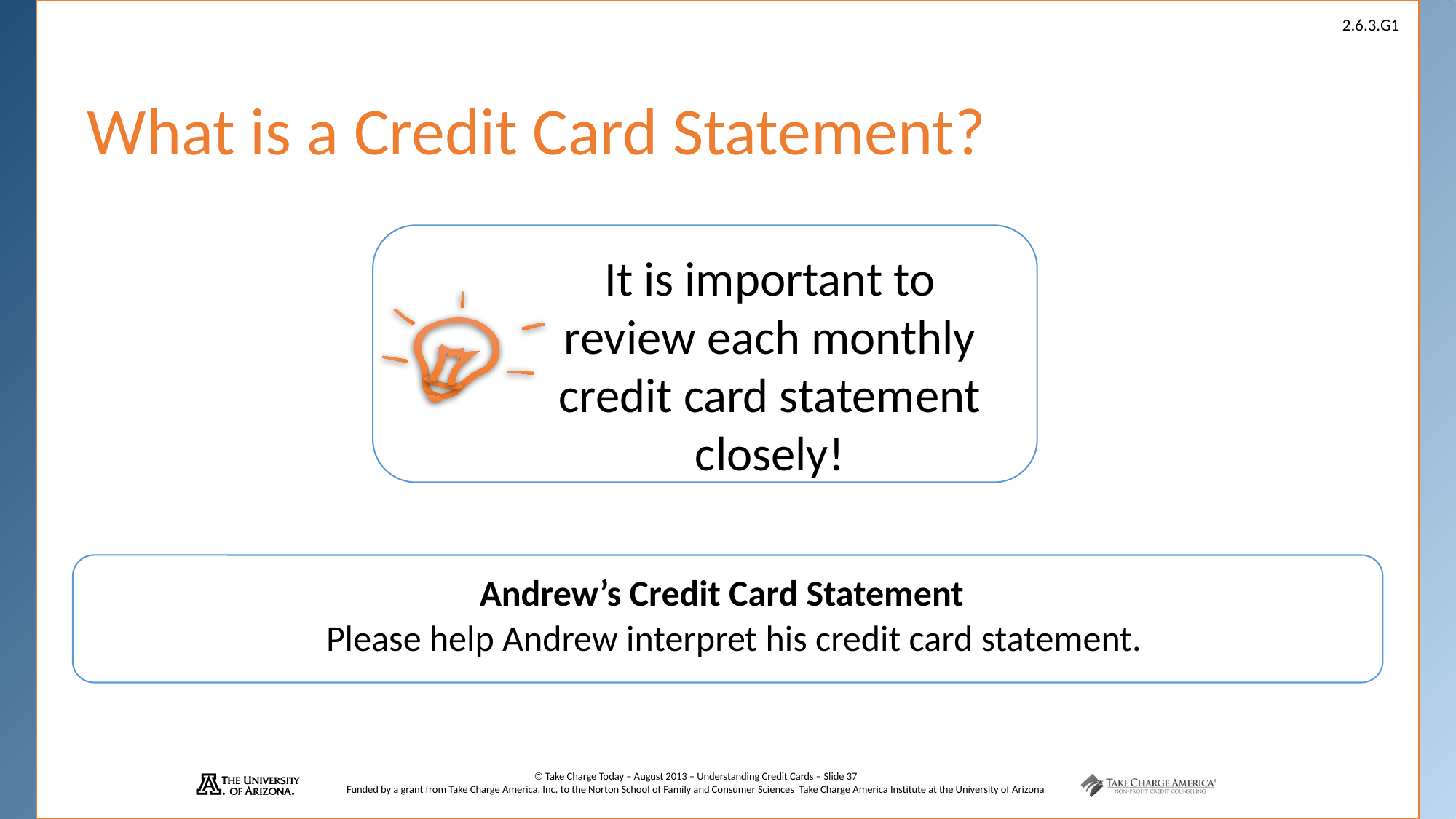

# What is a Credit Card Statement?

It is important to review each monthly credit card statement closely!

Andrew’s Credit Card Statement
Please help Andrew interpret his credit card statement.